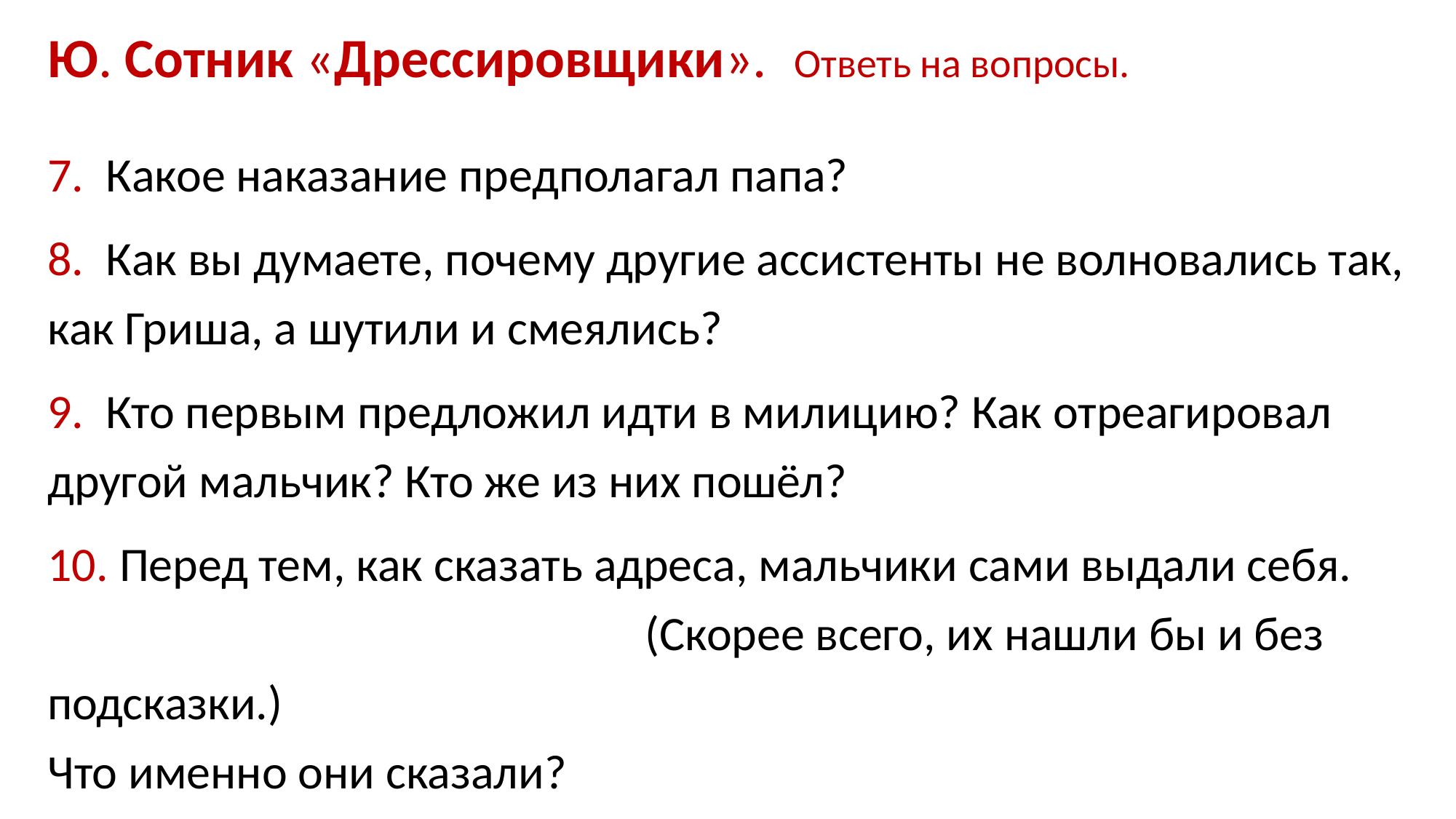

Ю. Сотник «Дрессировщики».   Ответь на вопросы.

7.  Какое наказание предполагал папа?
8.  Как вы думаете, почему другие ассистенты не волновались так, как Гриша, а шутили и смеялись?
9.  Кто первым предложил идти в милицию? Как отреагировал другой мальчик? Кто же из них пошёл?
10. Перед тем, как сказать адреса, мальчики сами выдали себя.                                                              (Скорее всего, их нашли бы и без подсказки.)                                                                                                    Что именно они сказали?